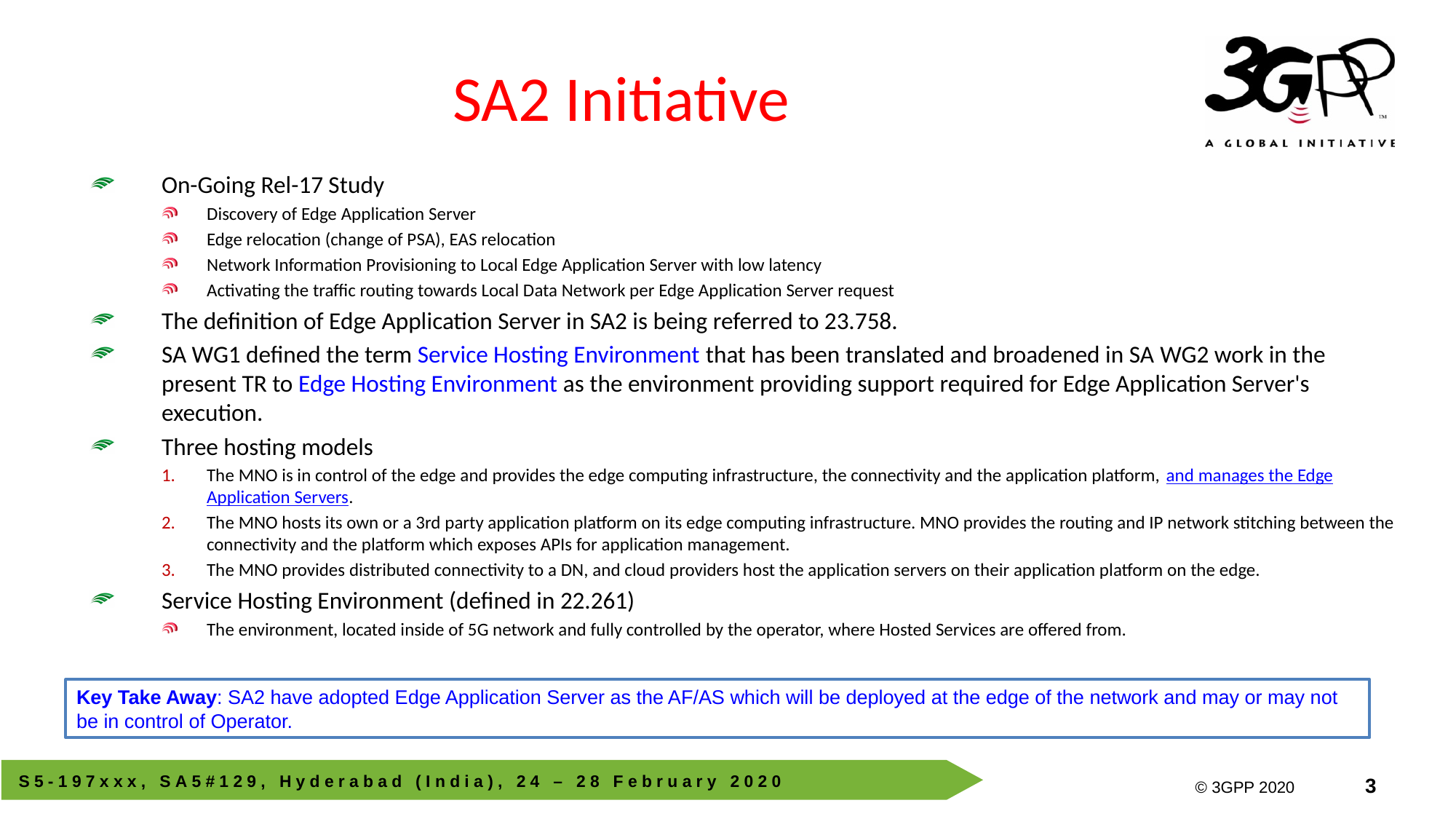

# SA2 Initiative
On-Going Rel-17 Study
Discovery of Edge Application Server
Edge relocation (change of PSA), EAS relocation
Network Information Provisioning to Local Edge Application Server with low latency
Activating the traffic routing towards Local Data Network per Edge Application Server request
The definition of Edge Application Server in SA2 is being referred to 23.758.
SA WG1 defined the term Service Hosting Environment that has been translated and broadened in SA WG2 work in the present TR to Edge Hosting Environment as the environment providing support required for Edge Application Server's execution.
Three hosting models
The MNO is in control of the edge and provides the edge computing infrastructure, the connectivity and the application platform, and manages the Edge Application Servers.
The MNO hosts its own or a 3rd party application platform on its edge computing infrastructure. MNO provides the routing and IP network stitching between the connectivity and the platform which exposes APIs for application management.
The MNO provides distributed connectivity to a DN, and cloud providers host the application servers on their application platform on the edge.
Service Hosting Environment (defined in 22.261)
The environment, located inside of 5G network and fully controlled by the operator, where Hosted Services are offered from.
Key Take Away: SA2 have adopted Edge Application Server as the AF/AS which will be deployed at the edge of the network and may or may not be in control of Operator.